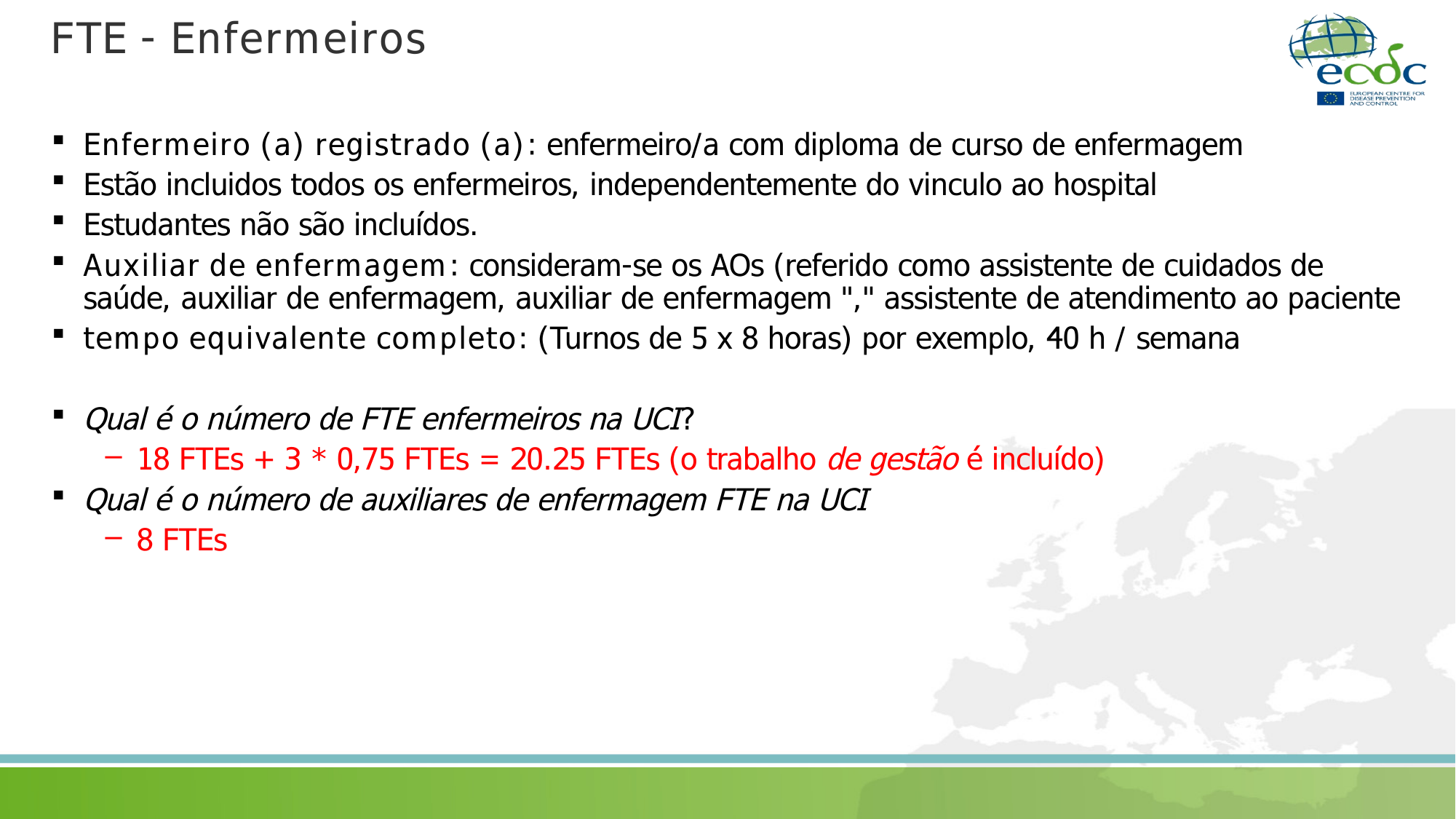

# FTE - Enfermeiros
Enfermeiro (a) registrado (a): enfermeiro/a com diploma de curso de enfermagem
Estão incluidos todos os enfermeiros, independentemente do vinculo ao hospital
Estudantes não são incluídos.
Auxiliar de enfermagem: consideram-se os AOs (referido como assistente de cuidados de saúde, auxiliar de enfermagem, auxiliar de enfermagem "," assistente de atendimento ao paciente
tempo equivalente completo: (Turnos de 5 x 8 horas) por exemplo, 40 h / semana

Qual é o número de FTE enfermeiros na UCI?
18 FTEs + 3 * 0,75 FTEs = 20.25 FTEs (o trabalho de gestão é incluído)
Qual é o número de auxiliares de enfermagem FTE na UCI
8 FTEs